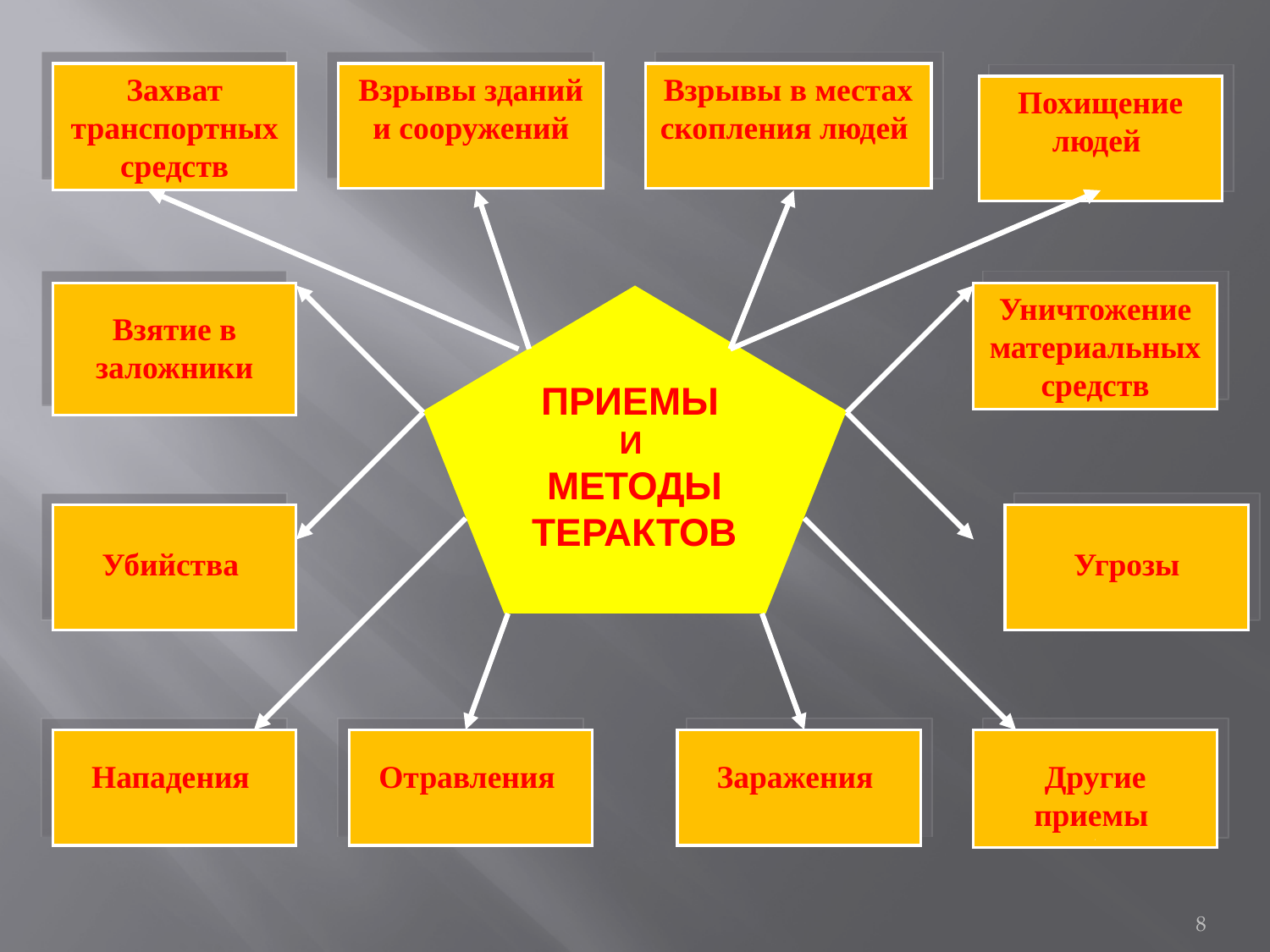

Захват транспортных средств
Взрывы зданий и сооружений

Взрывы в местах скопления людей

Похищение людей

Взятие в заложники

Уничтожение материальных средств

ПРИЕМЫ
И
МЕТОДЫ
ТЕРАКТОВ

Убийства

Угрозы

Нападения

Отравления

Заражения

Другие приемы

2
8